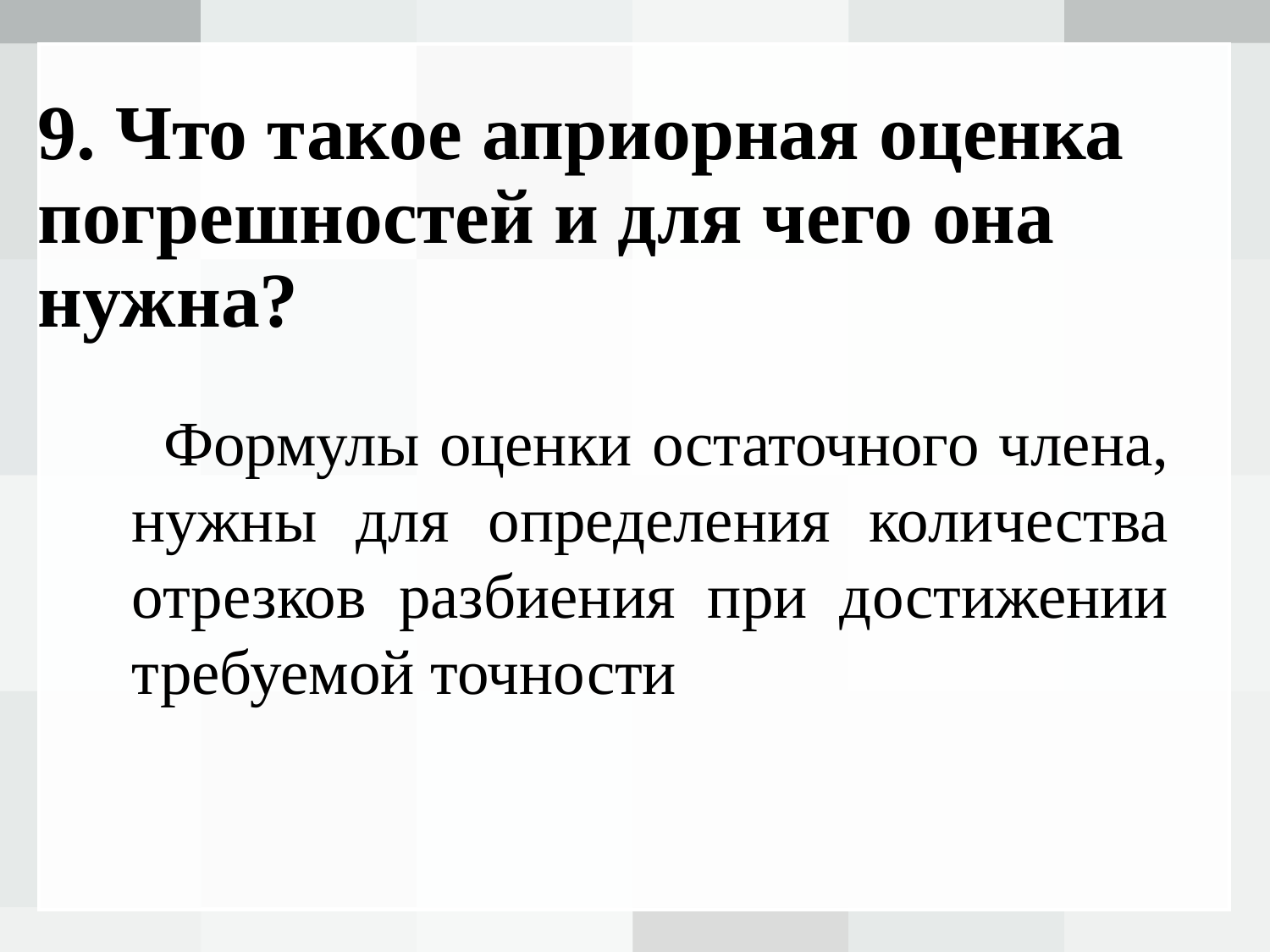

# 9. Что такое априорная оценка погрешностей и для чего она нужна?
Формулы оценки остаточного члена, нужны для определения количества отрезков разбиения при достижении требуемой точности